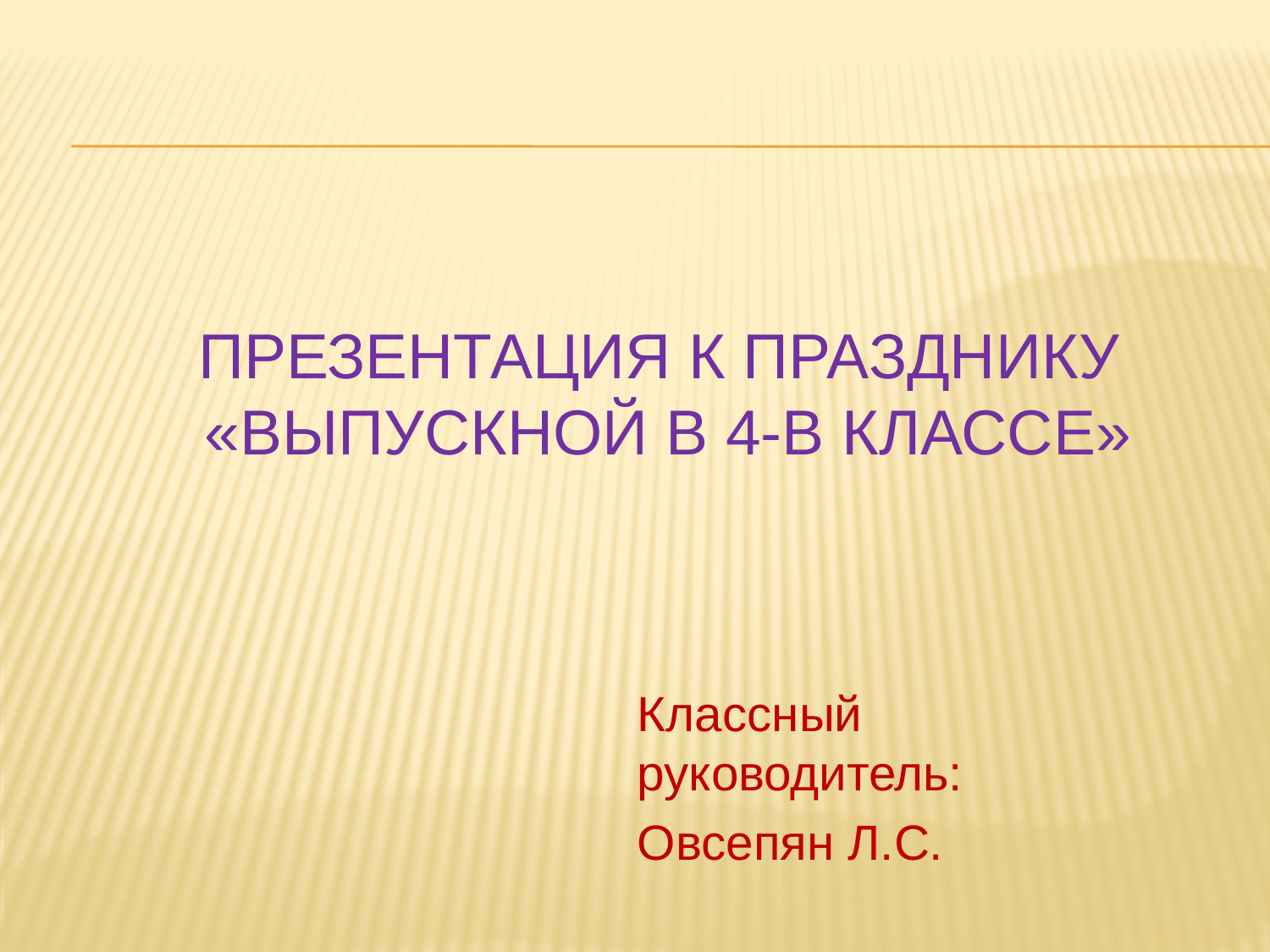

# Презентация к празднику «Выпускной в 4-в классе»

Классный руководитель:
Овсепян Л.С.